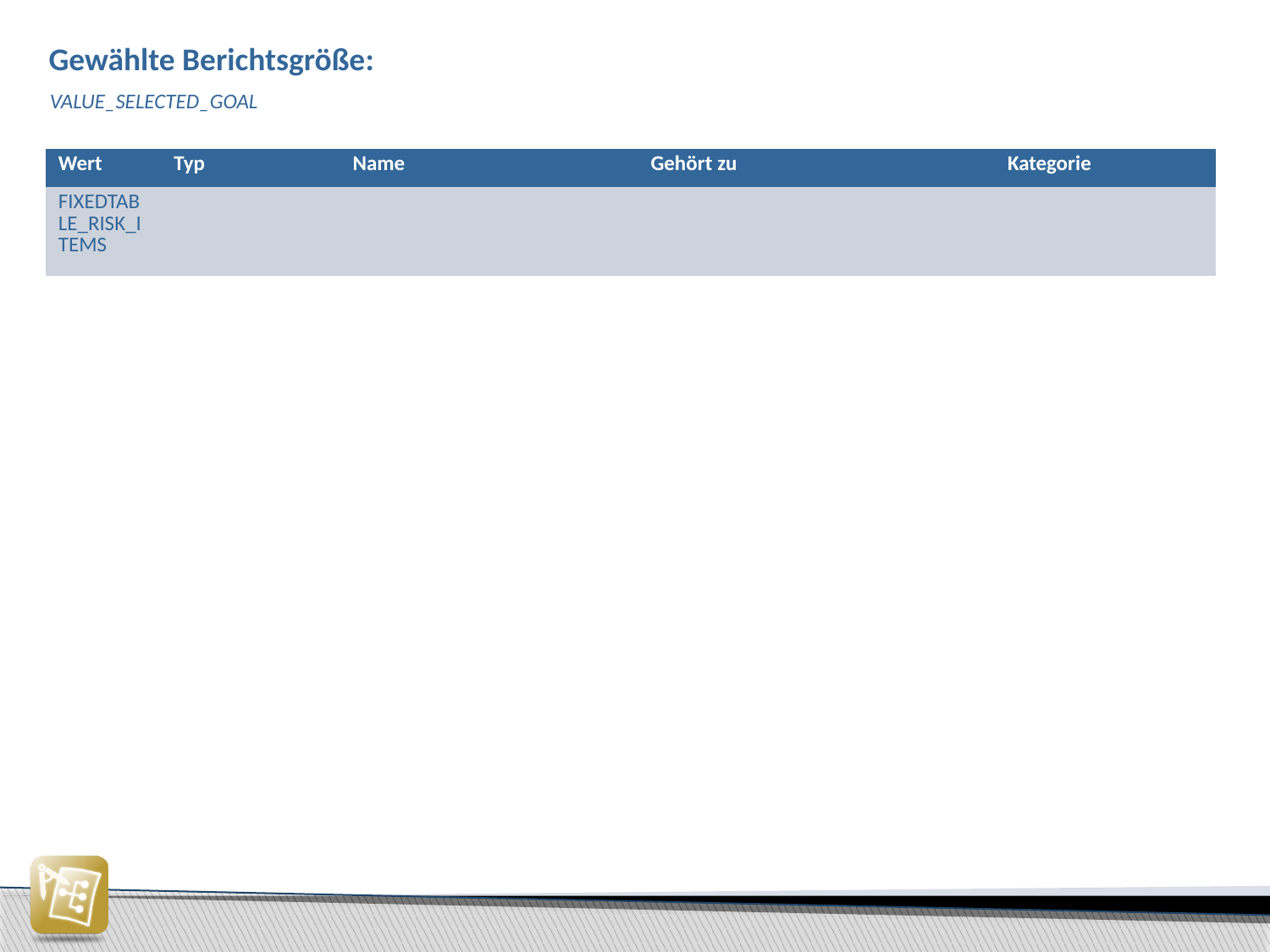

Gewählte Berichtsgröße:
VALUE_SELECTED_GOAL
| Wert | Typ | Name | Gehört zu | Kategorie |
| --- | --- | --- | --- | --- |
| FIXEDTABLE\_RISK\_ITEMS |  |  |  |  |